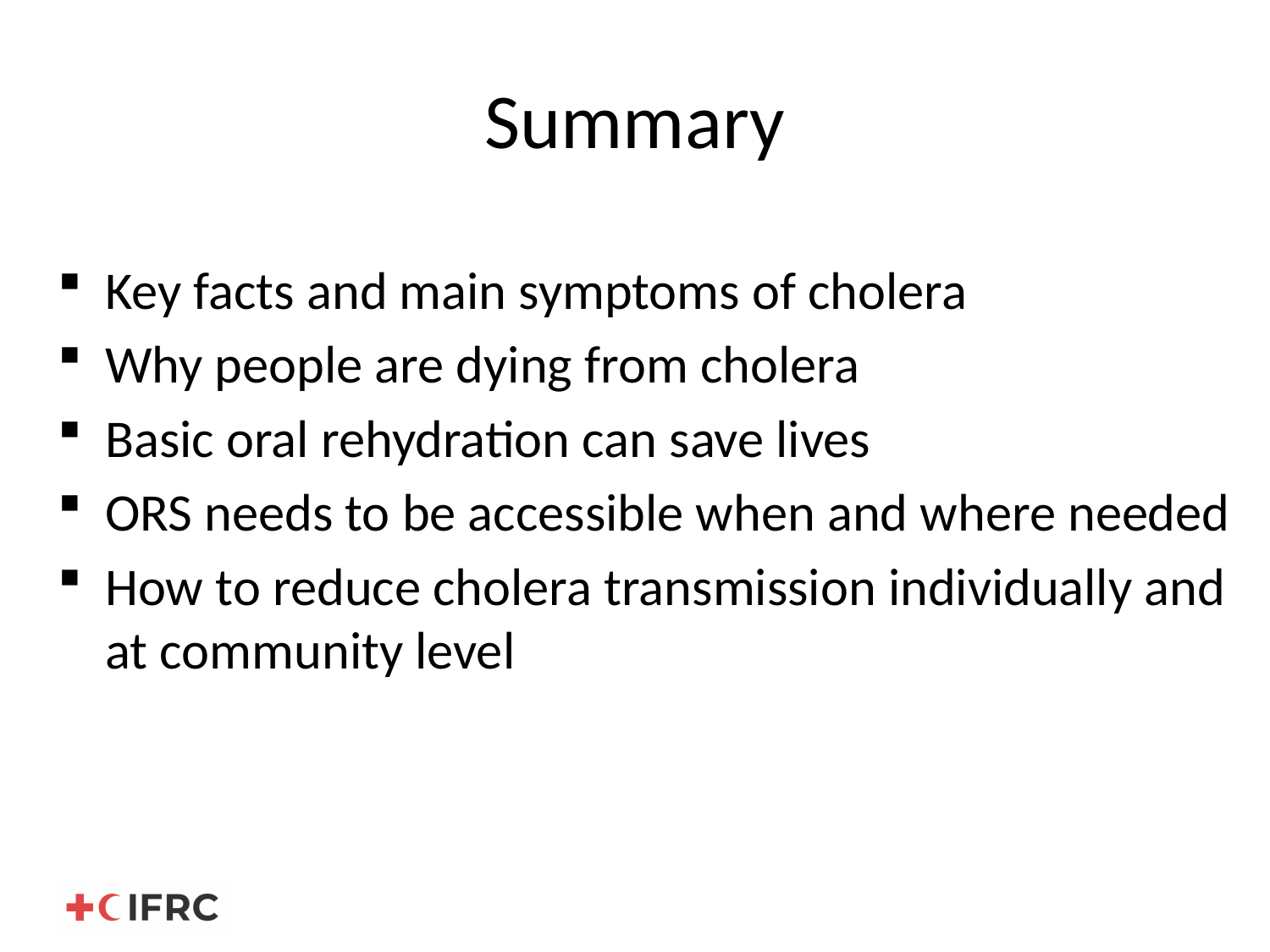

# Summary

Key facts and main symptoms of cholera
Why people are dying from cholera
Basic oral rehydration can save lives
ORS needs to be accessible when and where needed
How to reduce cholera transmission individually and at community level